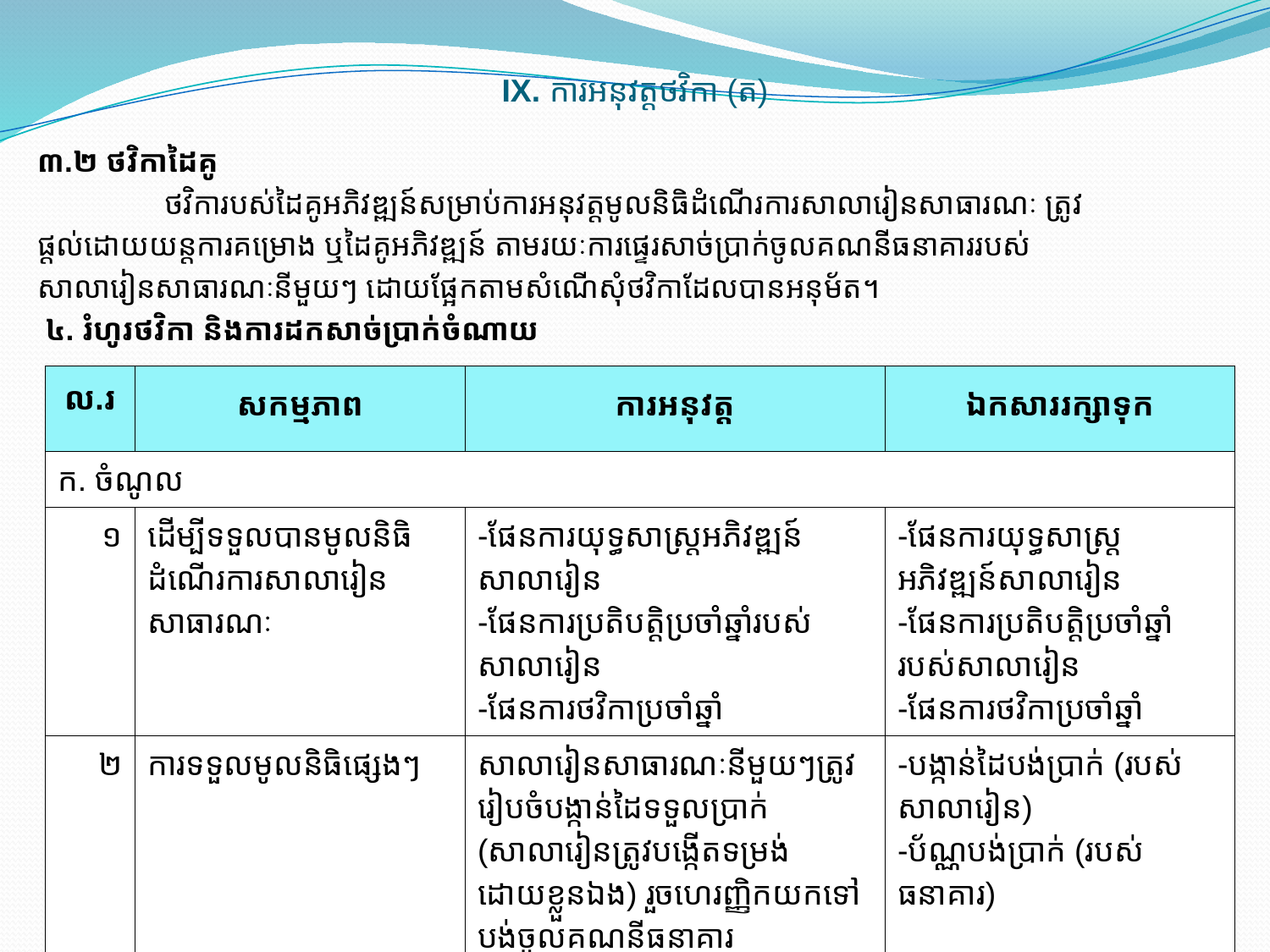

# IX. ការអនុវត្តថវិកា (ត)
៣.២ ថវិកាដៃគូ
	ថវិការបស់ដៃគូអភិវឌ្ឍន៍សម្រាប់ការអនុវត្ដមូលនិធិដំណើរការសាលារៀនសាធារណៈ ត្រូវ
ផ្ដល់ដោយ​យន្តការគម្រោង ឬដៃគូអភិវឌ្ឍន៍ តាមរយៈការផ្ទេរសាច់ប្រាក់ចូលគណនីធនាគាររបស់
សាលារៀនសាធារណៈនីមួយៗ ដោយផ្អែកតាមសំណើសុំថវិកាដែលបានអនុម័ត។
 ៤. រំហូរថវិកា និងការដកសាច់ប្រាក់ចំណាយ

| ល.រ | សកម្មភាព | ការអនុវត្ត | ឯកសាររក្សាទុក |
| --- | --- | --- | --- |
| ក. ចំណូល |  |  |  |
| ១ | ដើម្បីទទួលបានមូលនិធិដំណើរការសាលារៀន សាធារណៈ | -ផែនការយុទ្ធសាស្ត្រអភិវឌ្ឍន៍សាលារៀន -ផែនការប្រតិបត្តិប្រចាំឆ្នាំរបស់សាលារៀន -ផែនការថវិកាប្រចាំឆ្នាំ | -ផែនការយុទ្ធសាស្ត្រអភិវឌ្ឍន៍សាលារៀន -ផែនការប្រតិបត្តិប្រចាំឆ្នាំរបស់សាលារៀន -ផែនការថវិកាប្រចាំឆ្នាំ |
| ២ | ការទទួលមូលនិធិផ្សេងៗ | សាលារៀនសាធារណៈនីមួយៗត្រូវរៀបចំបង្កាន់ដៃទទួលប្រាក់ (សាលារៀនត្រូវបង្កើត​​ទម្រង់ដោយខ្លួនឯង) រួចហេរញ្ញិក​យកទៅបង់ចូលគណនីធនាគារ | -បង្កាន់ដៃបង់ប្រាក់ (របស់សាលារៀន) -ប័ណ្ណបង់ប្រាក់ (របស់ធនាគារ) |
27